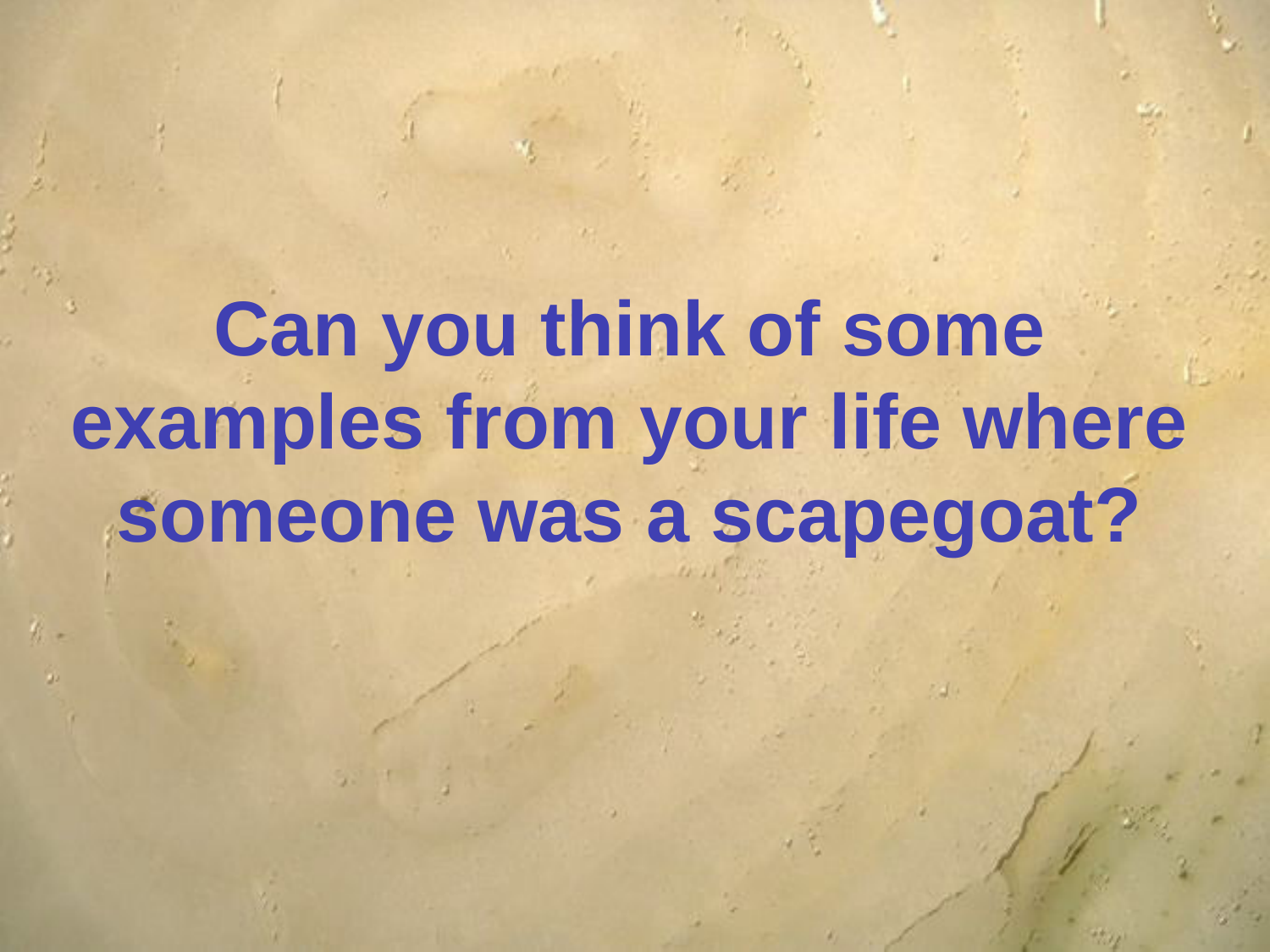

# Can you think of some examples from your life where someone was a scapegoat?